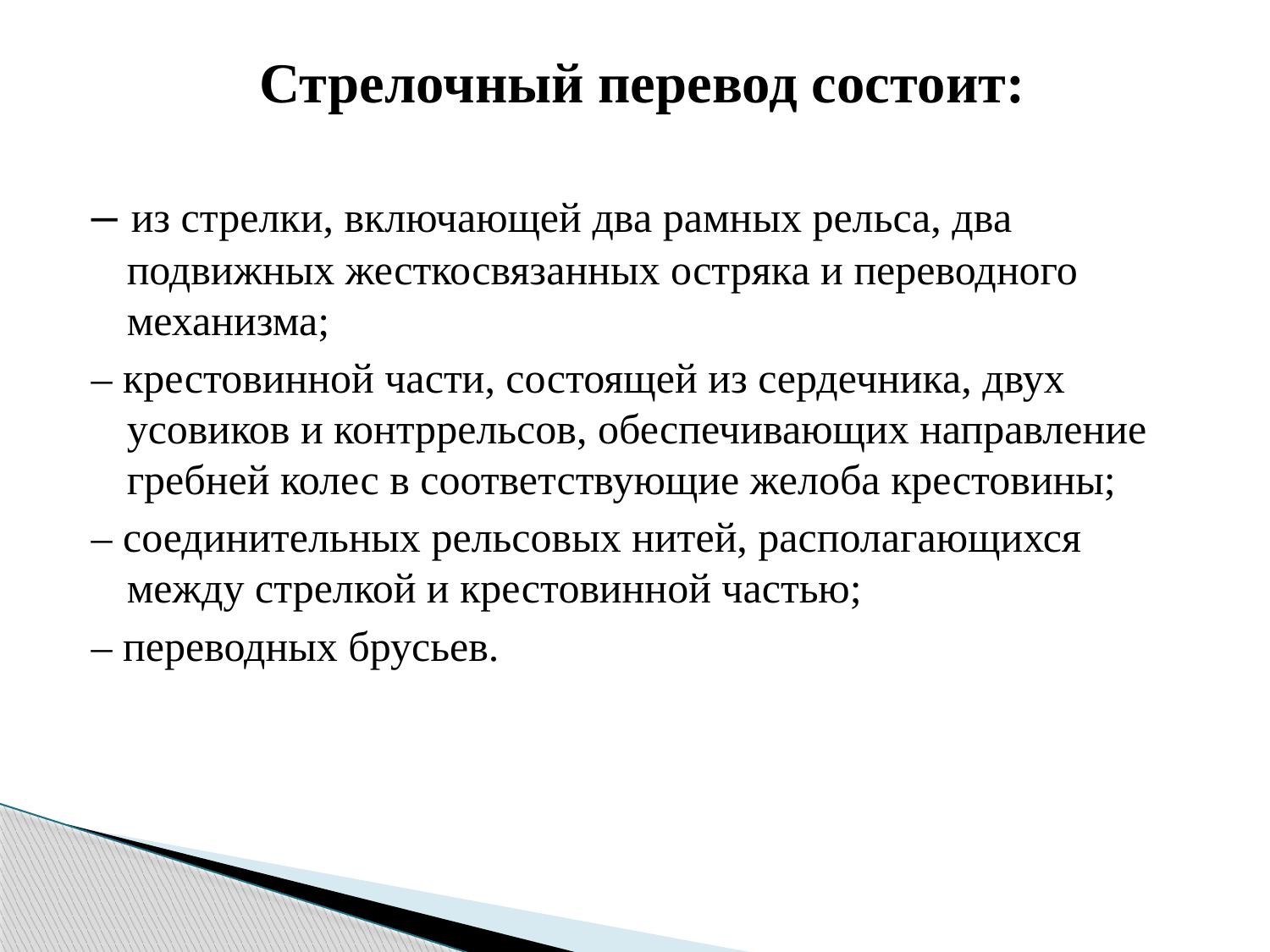

Стрелочный перевод состоит:

– из стрелки, включающей два рамных рельса, два подвижных жесткосвязанных остряка и переводного механизма;
– крестовинной части, состоящей из сердечника, двух усовиков и контррельсов, обеспечивающих направление гребней колес в соответствующие желоба крестовины;
– соединительных рельсовых нитей, располагающихся между стрелкой и крестовинной частью;
– переводных брусьев.